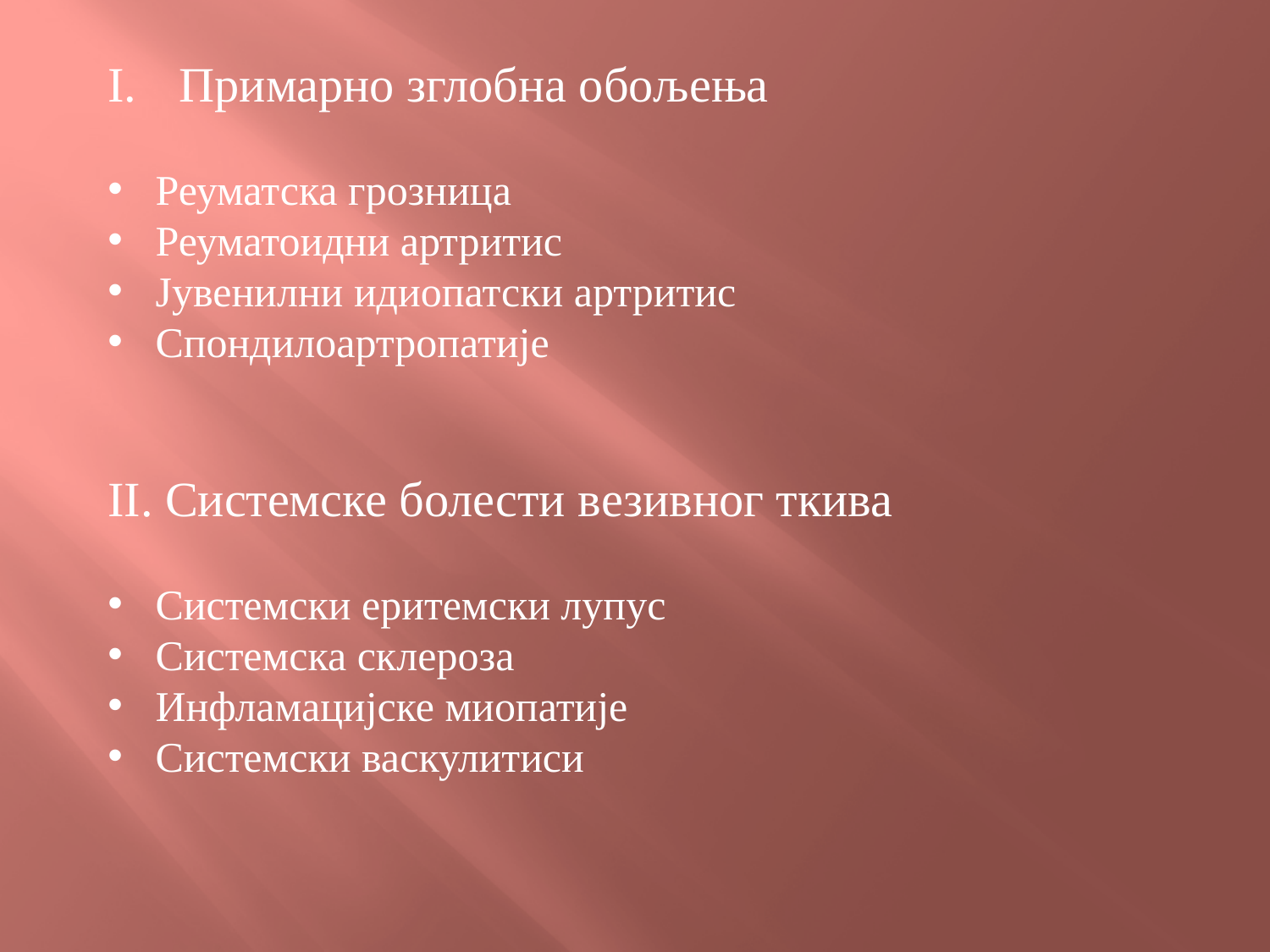

Примарно зглобна обољења

Реуматска грозница
Реуматоидни артритис
Јувенилни идиопатски артритис
Спондилоартропатије

II. Системске болести везивног ткива

Системски еритемски лупус
Системска склероза
Инфламацијске миопатије
Системски васкулитиси